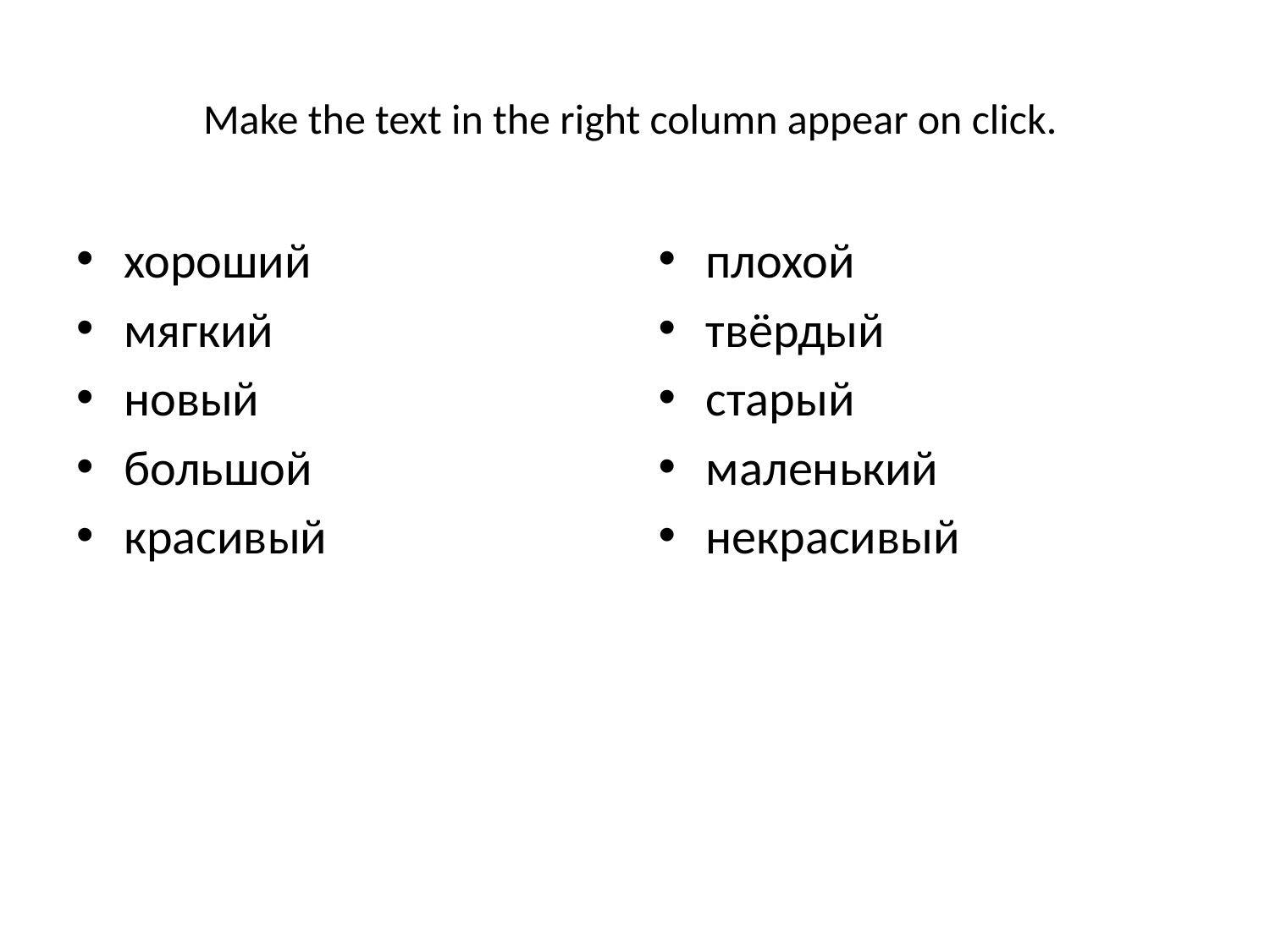

# Make the text in the right column appear on click.
хороший
мягкий
новый
большой
красивый
плохой
твёрдый
старый
маленький
некрасивый